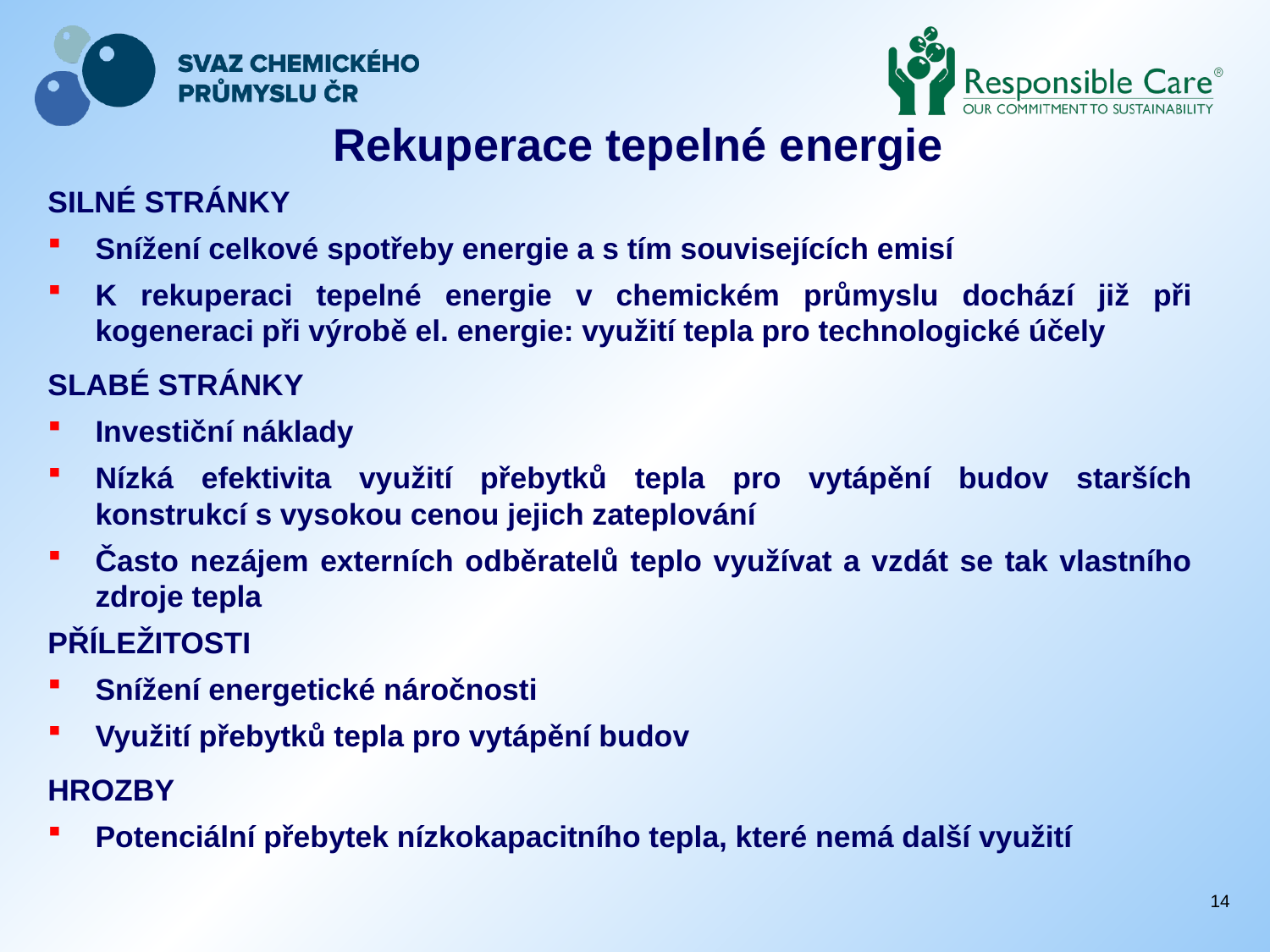

# Rekuperace tepelné energie
SILNÉ STRÁNKY
Snížení celkové spotřeby energie a s tím souvisejících emisí
K rekuperaci tepelné energie v chemickém průmyslu dochází již při kogeneraci při výrobě el. energie: využití tepla pro technologické účely
SLABÉ STRÁNKY
Investiční náklady
Nízká efektivita využití přebytků tepla pro vytápění budov starších konstrukcí s vysokou cenou jejich zateplování
Často nezájem externích odběratelů teplo využívat a vzdát se tak vlastního zdroje tepla
PŘÍLEŽITOSTI
Snížení energetické náročnosti
Využití přebytků tepla pro vytápění budov
HROZBY
Potenciální přebytek nízkokapacitního tepla, které nemá další využití
14